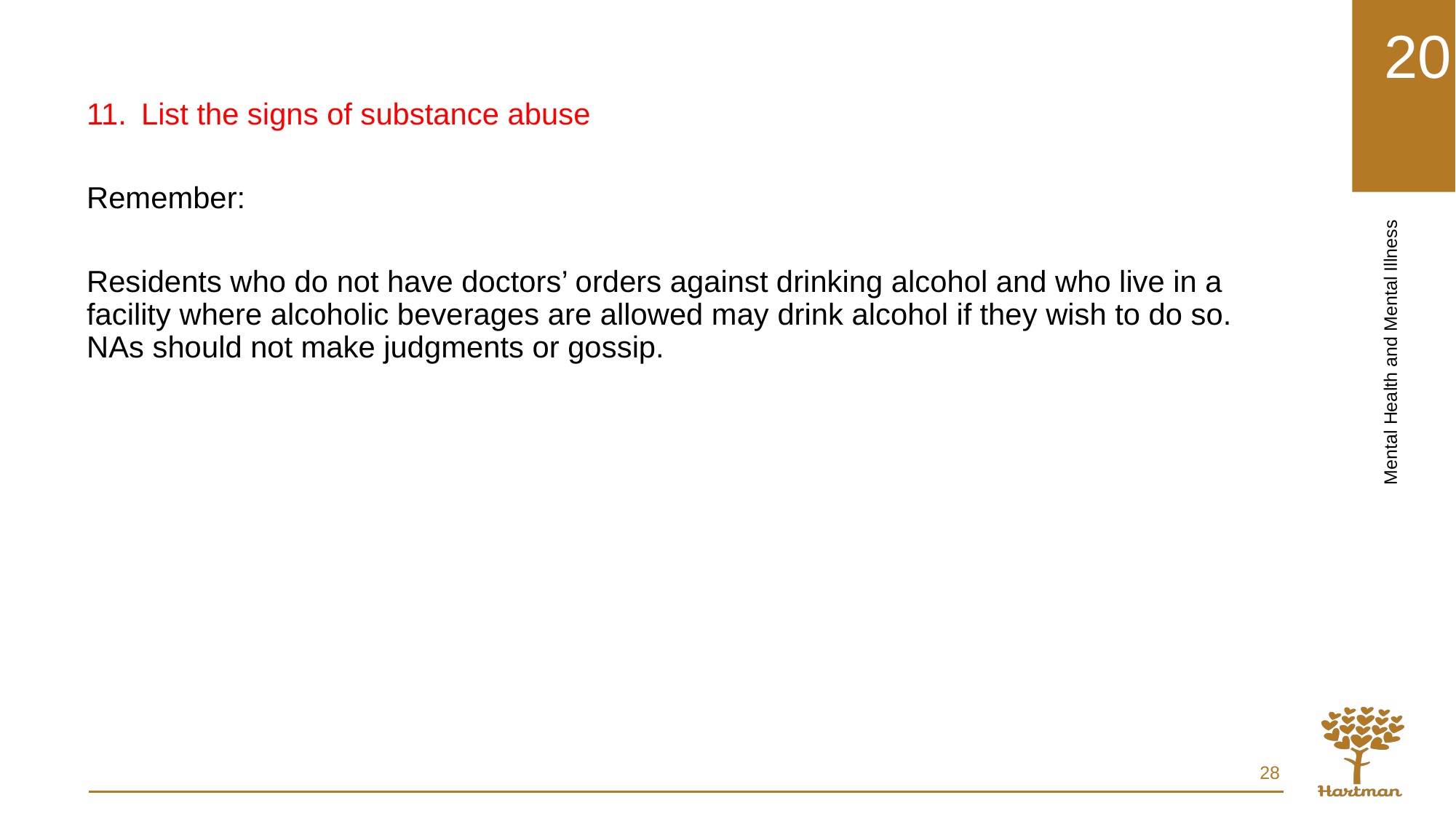

List the signs of substance abuse

Remember:

Residents who do not have doctors’ orders against drinking alcohol and who live in a facility where alcoholic beverages are allowed may drink alcohol if they wish to do so. NAs should not make judgments or gossip.

28